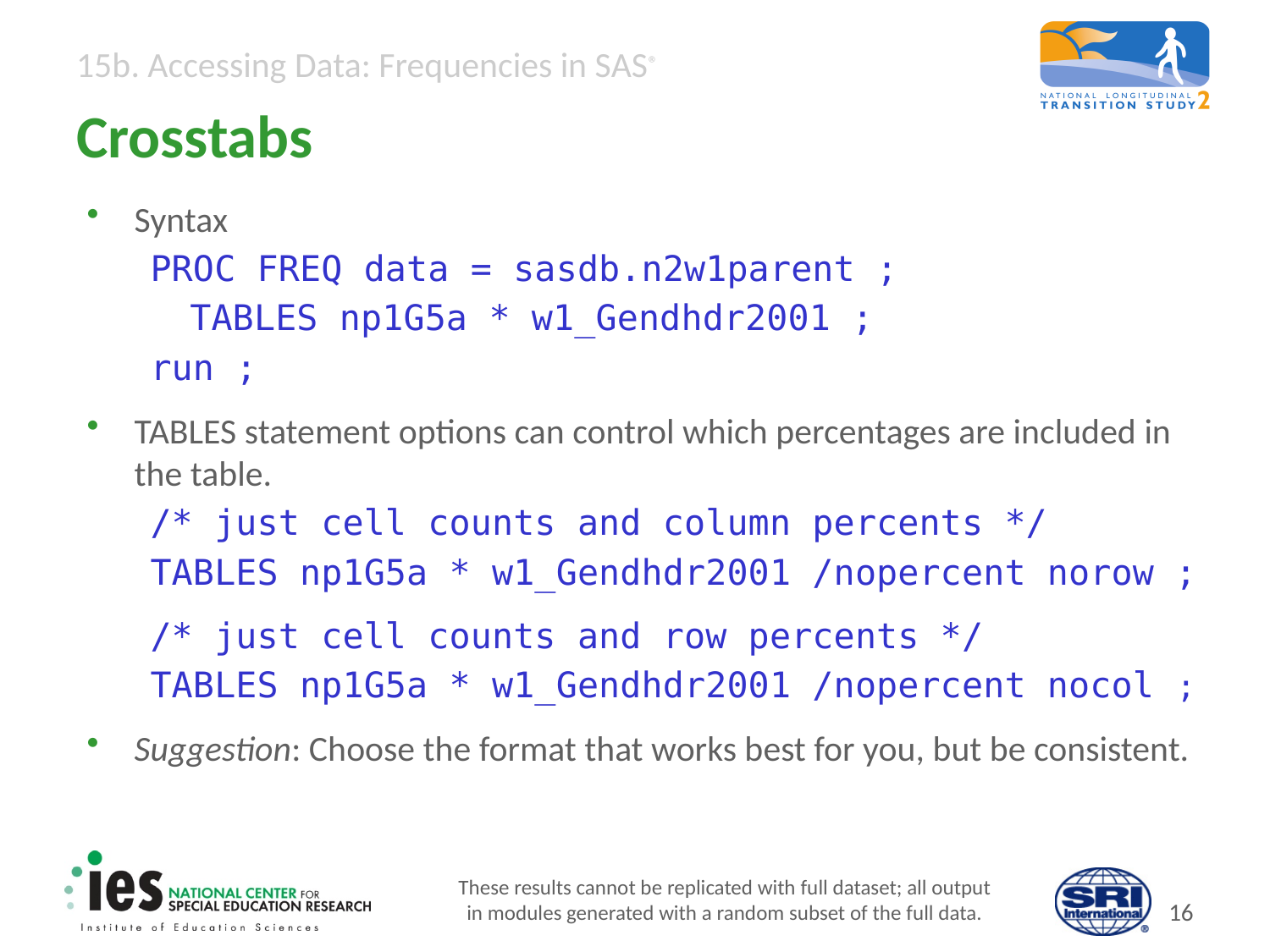

# Crosstabs
Syntax
PROC FREQ data = sasdb.n2w1parent ;
 	TABLES np1G5a * w1_Gendhdr2001 ;
run ;
TABLES statement options can control which percentages are included in the table.
/* just cell counts and column percents */
TABLES np1G5a * w1_Gendhdr2001 /nopercent norow ;
/* just cell counts and row percents */
TABLES np1G5a * w1_Gendhdr2001 /nopercent nocol ;
Suggestion: Choose the format that works best for you, but be consistent.
These results cannot be replicated with full dataset; all output
in modules generated with a random subset of the full data.
16